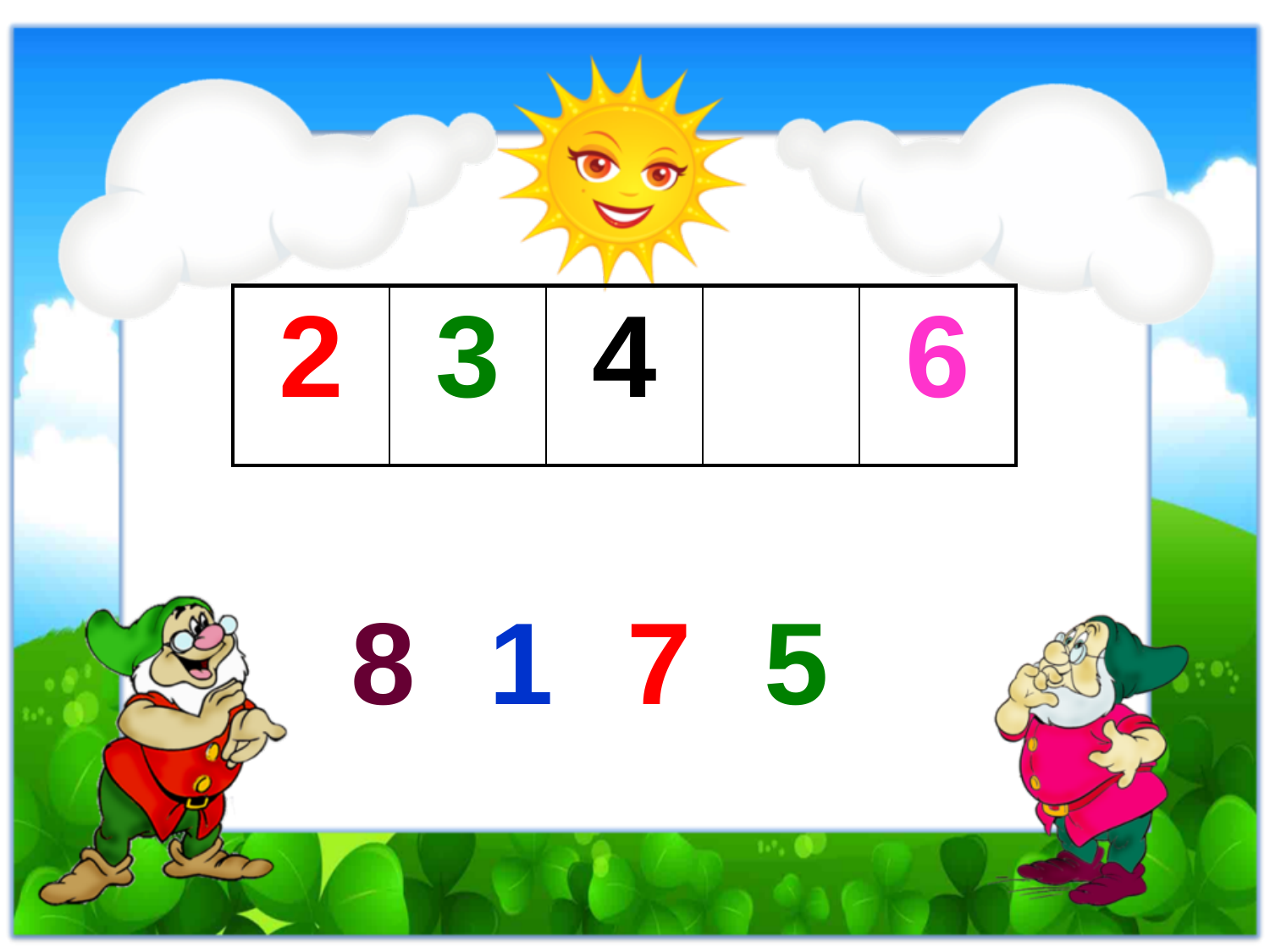

| 2 | 3 | 4 |  | 6 |
| --- | --- | --- | --- | --- |
8
1
7
5